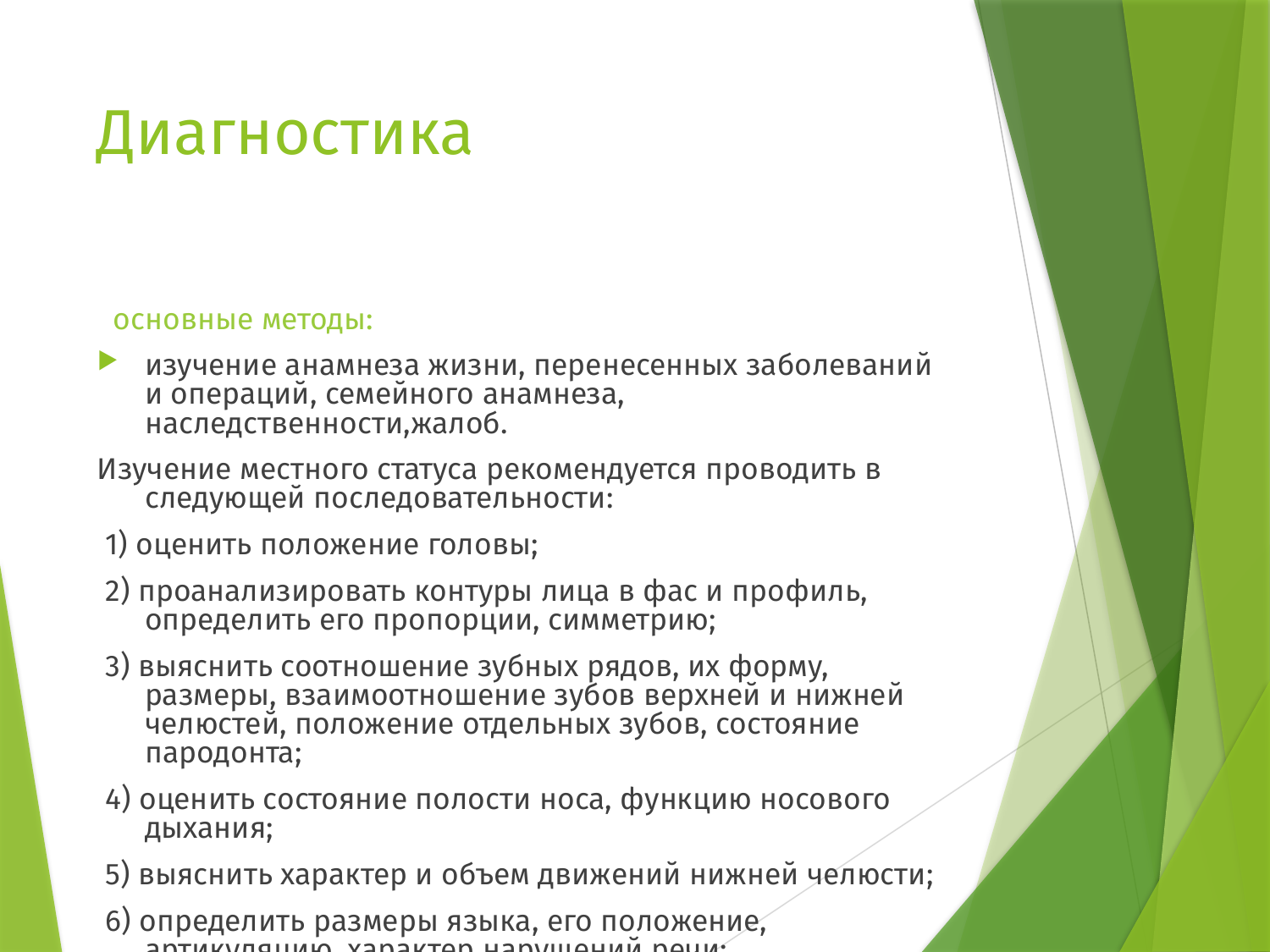

# Диагностика
  основные методы:
изучение анамнеза жизни, перенесенных заболеваний и операций, семейного анамнеза, наследственности,жалоб.
Изучение местного статуса рекомендуется проводить в следующей последовательности:
 1) оценить положение головы;
 2) проанализировать контуры лица в фас и профиль, определить его пропорции, симметрию;
 3) выяснить соотношение зубных рядов, их форму, размеры, взаимоотношение зубов верхней и нижней челюстей, положение отдельных зубов, состояние пародонта;
 4) оценить состояние полости носа, функцию носового дыхания;
 5) выяснить характер и объем движений нижней челюсти;
 6) определить размеры языка, его положение, артикуляцию, характер нарушений речи;
 7) изучить особенности строения и функцию твердого и мягкого неба;
 8) оценить состояние слюнных желез, жевательных и мимических мышц, функциональное состояние черепных нервов.